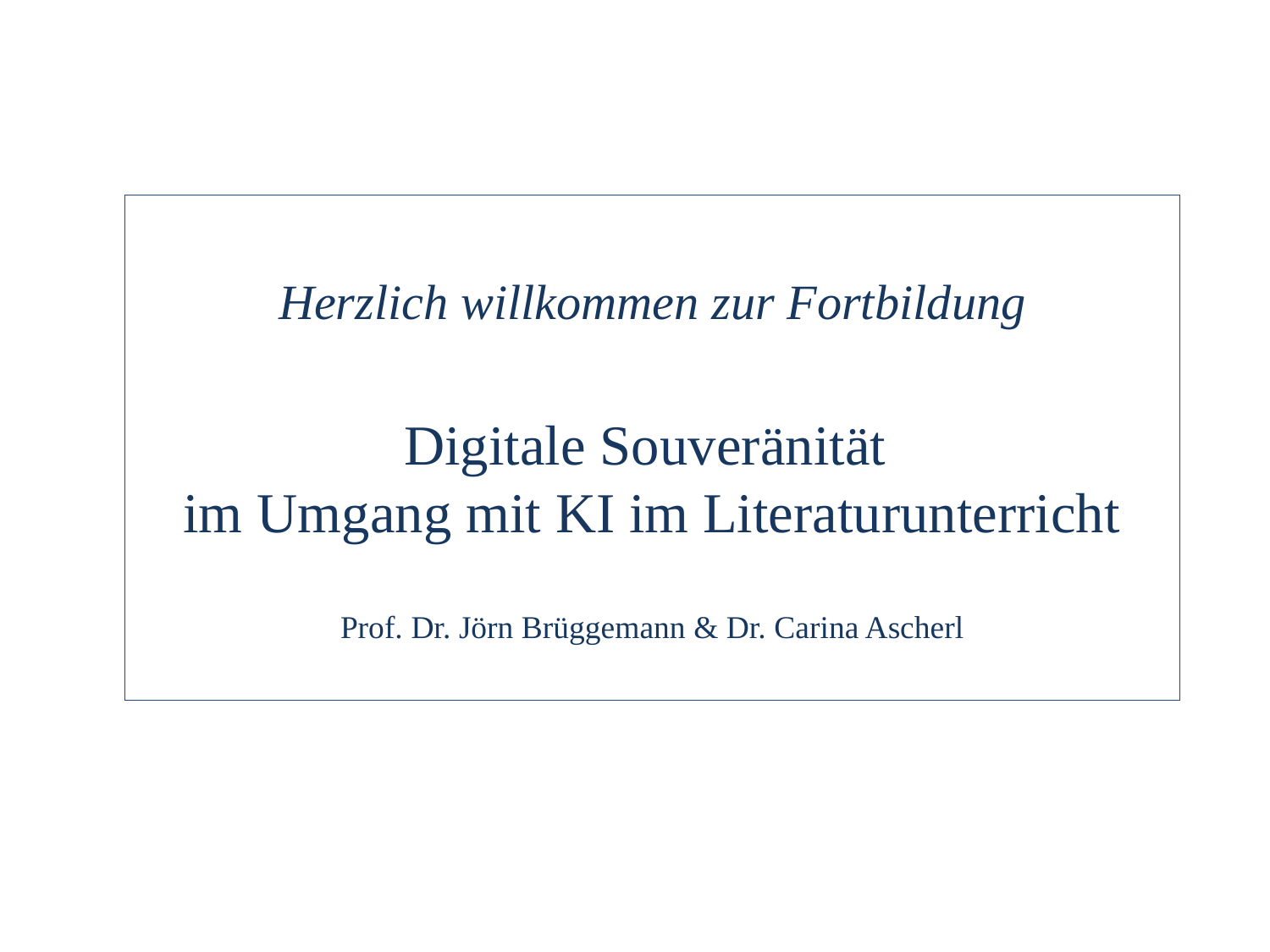

Herzlich willkommen zur Fortbildung
# Digitale Souveränität im Umgang mit KI im Literaturunterricht
Prof. Dr. Jörn Brüggemann & Dr. Carina Ascherl